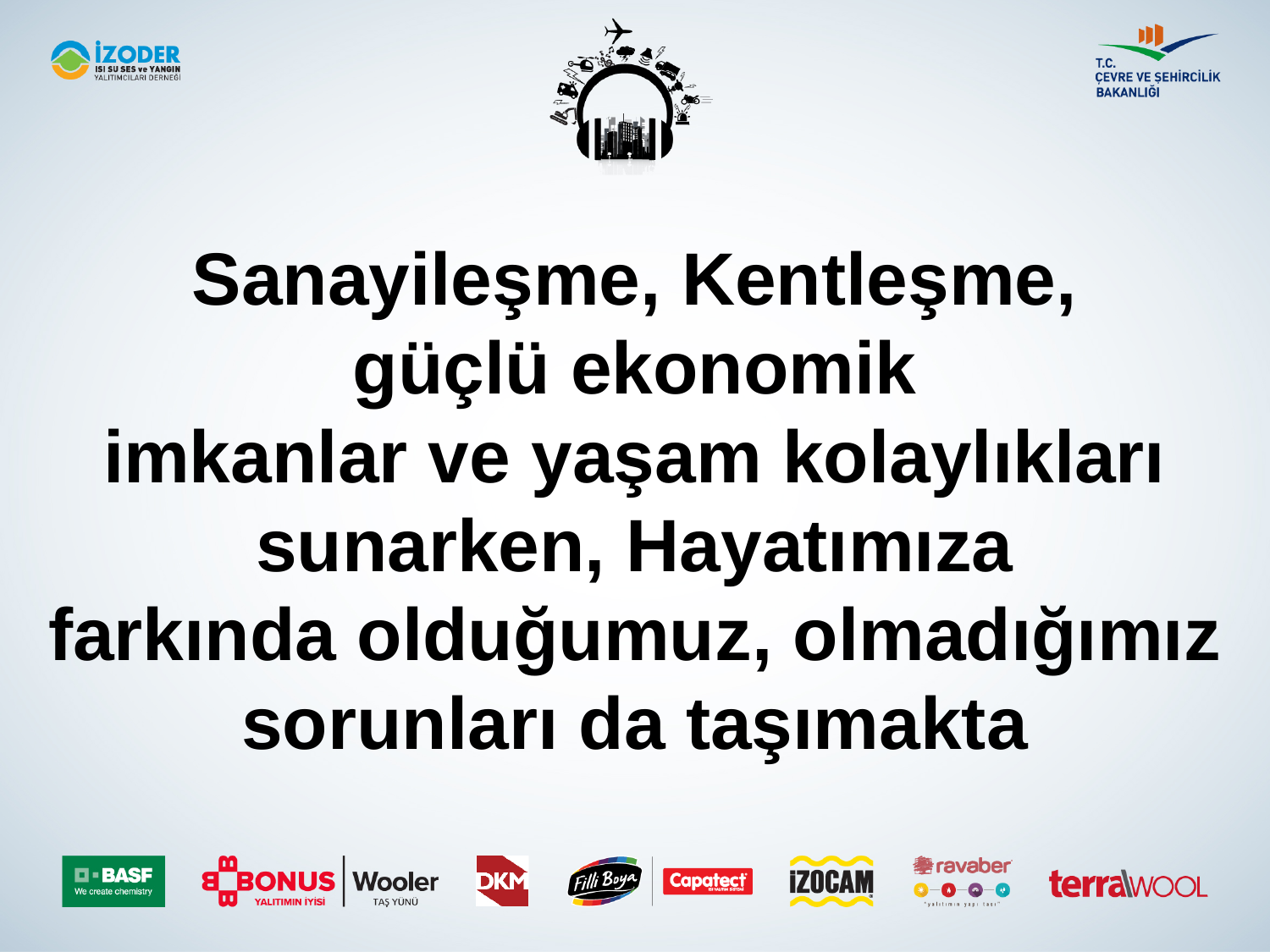

Sanayileşme, Kentleşme,
güçlü ekonomik
imkanlar ve yaşam kolaylıkları sunarken, Hayatımıza
farkında olduğumuz, olmadığımız
sorunları da taşımakta